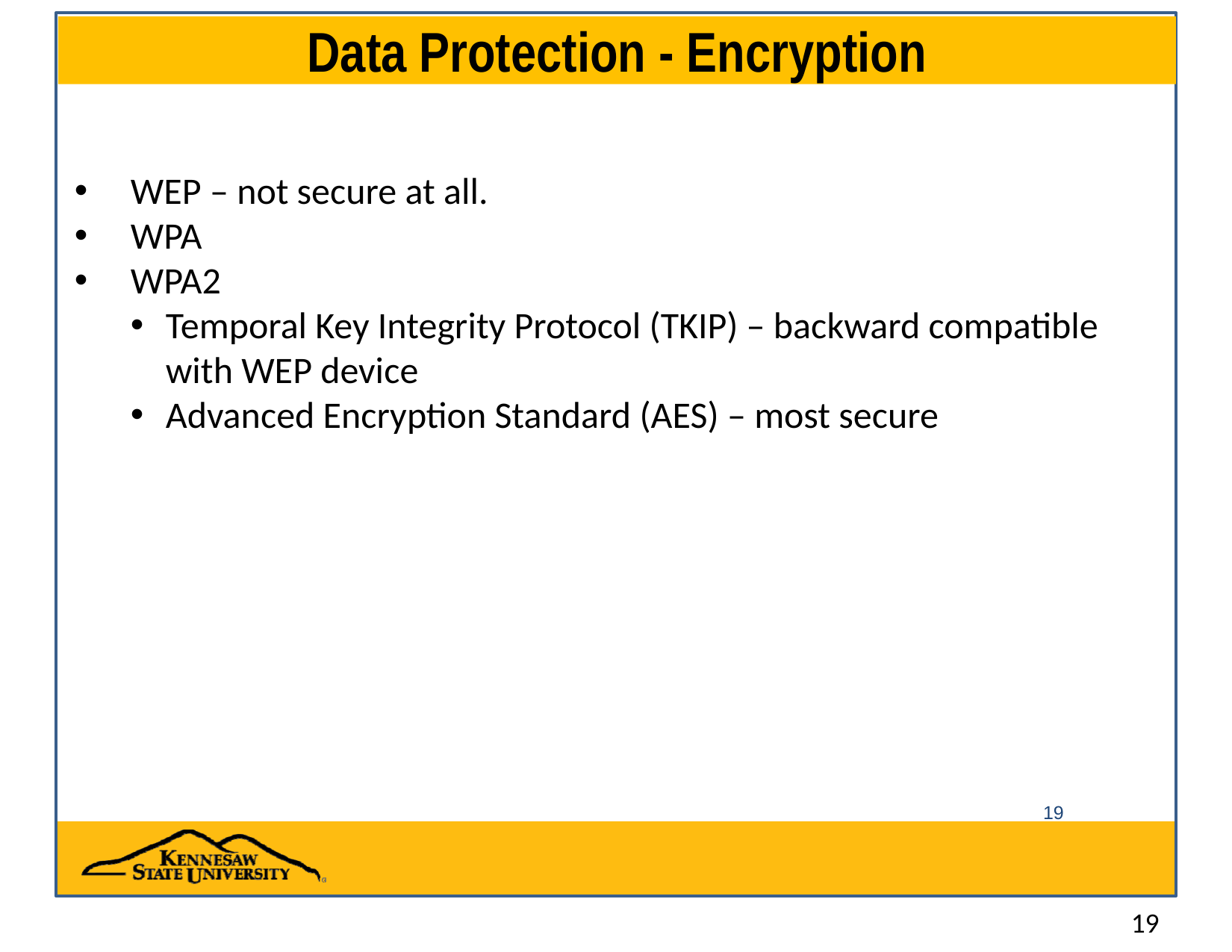

# Data Protection - Encryption
WEP – not secure at all.
WPA
WPA2
Temporal Key Integrity Protocol (TKIP) – backward compatible with WEP device
Advanced Encryption Standard (AES) – most secure
19